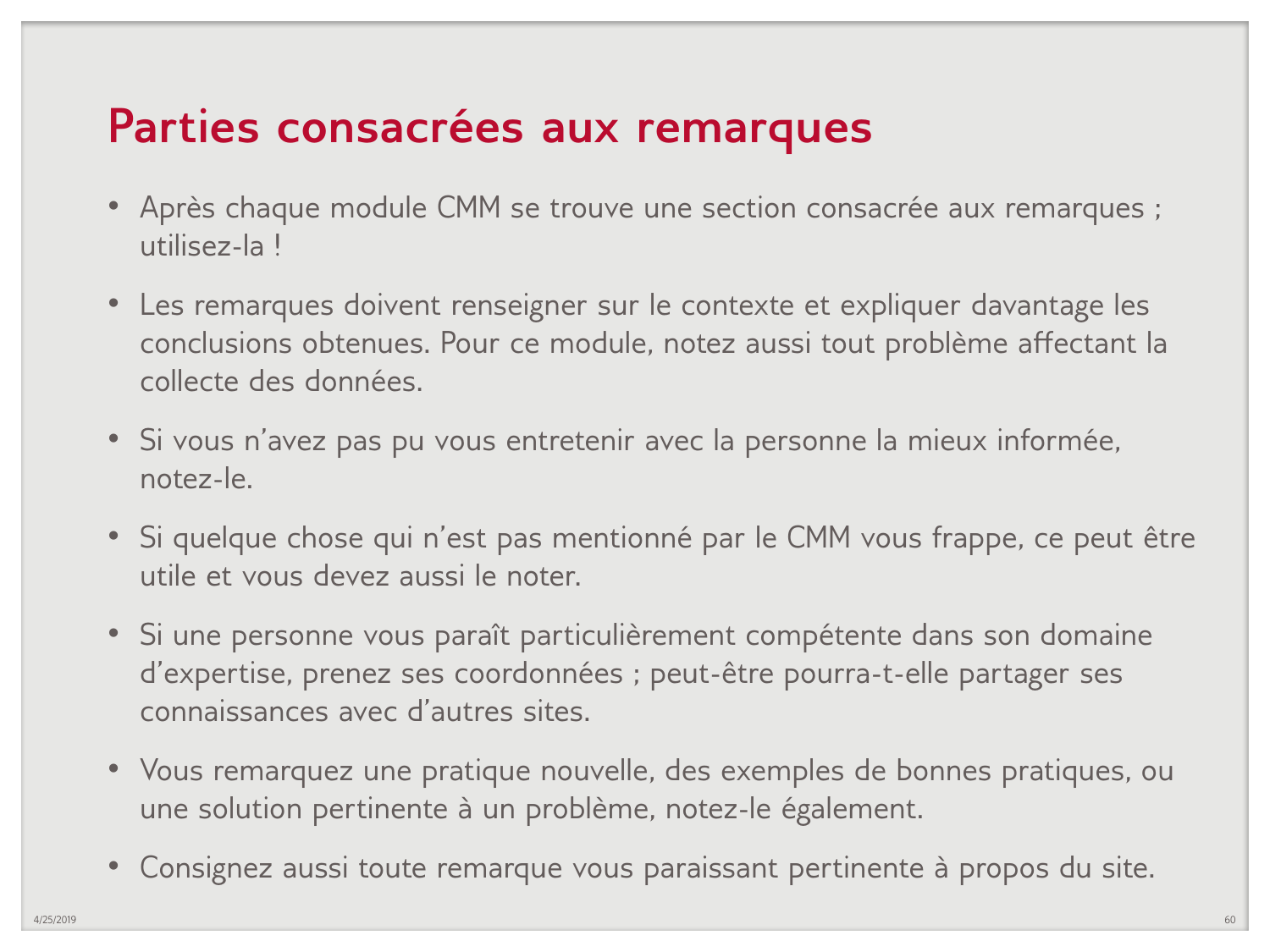

# Parties consacrées aux remarques
Après chaque module CMM se trouve une section consacrée aux remarques ; utilisez-la !
Les remarques doivent renseigner sur le contexte et expliquer davantage les conclusions obtenues. Pour ce module, notez aussi tout problème affectant la collecte des données.
Si vous n’avez pas pu vous entretenir avec la personne la mieux informée, notez-le.
Si quelque chose qui n’est pas mentionné par le CMM vous frappe, ce peut être utile et vous devez aussi le noter.
Si une personne vous paraît particulièrement compétente dans son domaine d’expertise, prenez ses coordonnées ; peut-être pourra-t-elle partager ses connaissances avec d’autres sites.
Vous remarquez une pratique nouvelle, des exemples de bonnes pratiques, ou une solution pertinente à un problème, notez-le également.
Consignez aussi toute remarque vous paraissant pertinente à propos du site.

4/25/2019
60